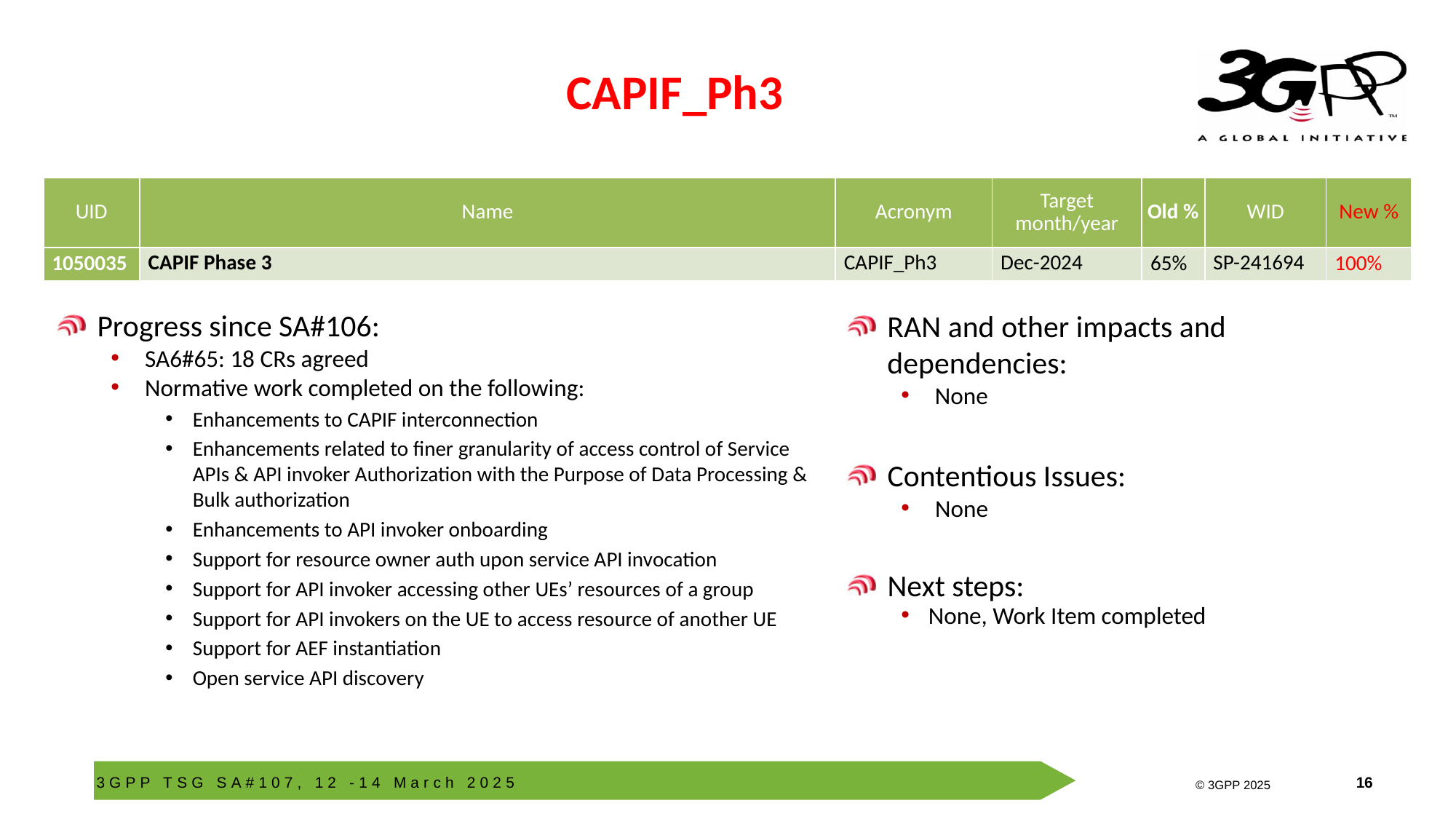

# CAPIF_Ph3
| UID | Name | Acronym | Target month/year | Old % | WID | New % |
| --- | --- | --- | --- | --- | --- | --- |
| 1050035 | CAPIF Phase 3 | CAPIF\_Ph3 | Dec-2024 | 65% | SP-241694 | 100% |
Progress since SA#106:
SA6#65: 18 CRs agreed
Normative work completed on the following:
Enhancements to CAPIF interconnection
Enhancements related to finer granularity of access control of Service APIs & API invoker Authorization with the Purpose of Data Processing & Bulk authorization
Enhancements to API invoker onboarding
Support for resource owner auth upon service API invocation
Support for API invoker accessing other UEs’ resources of a group
Support for API invokers on the UE to access resource of another UE
Support for AEF instantiation
Open service API discovery
RAN and other impacts and dependencies:
None

Contentious Issues:
None

Next steps:
None, Work Item completed